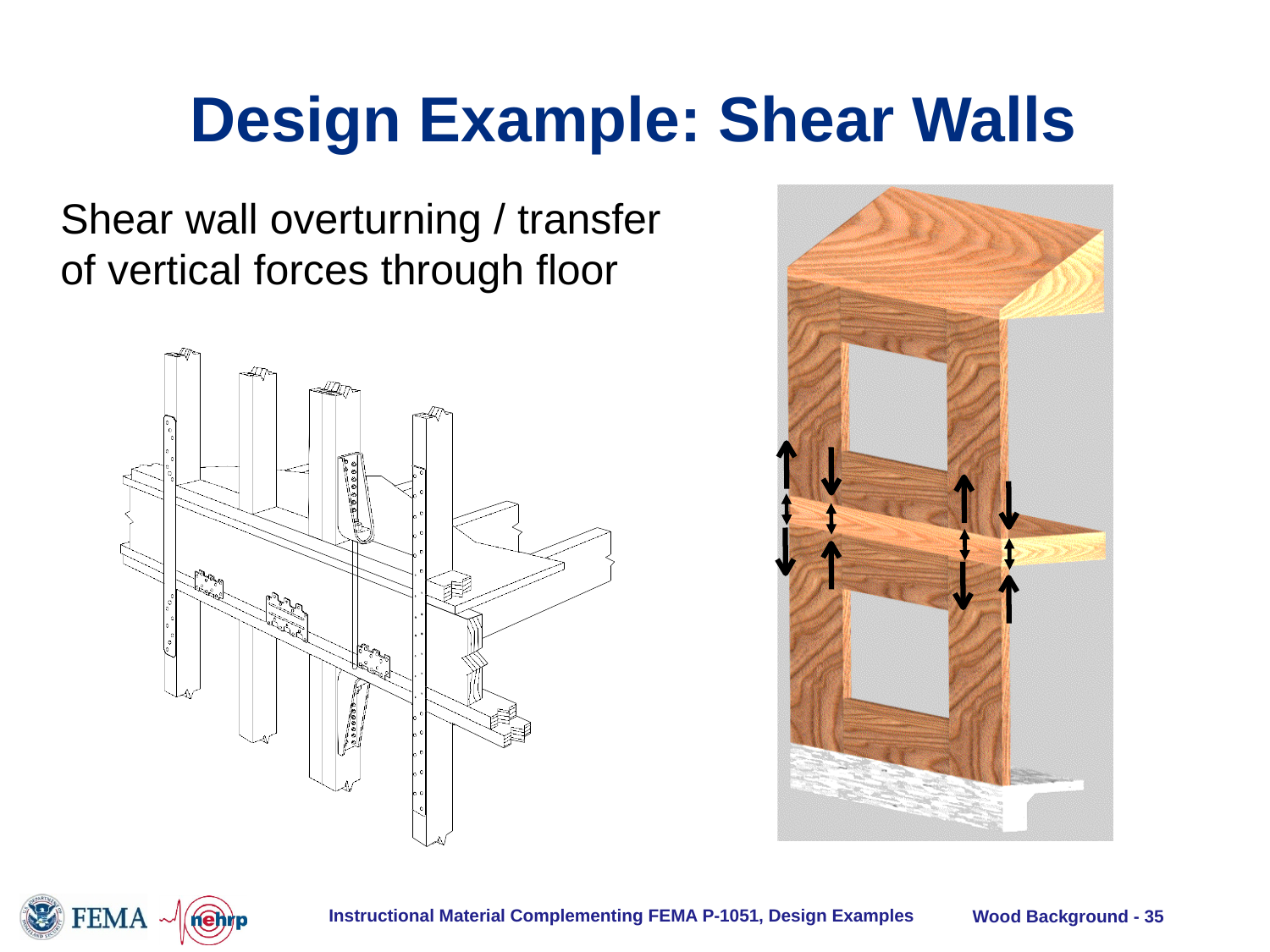

# Design Example: Shear Walls

Shear wall overturning / transfer of vertical forces through floor